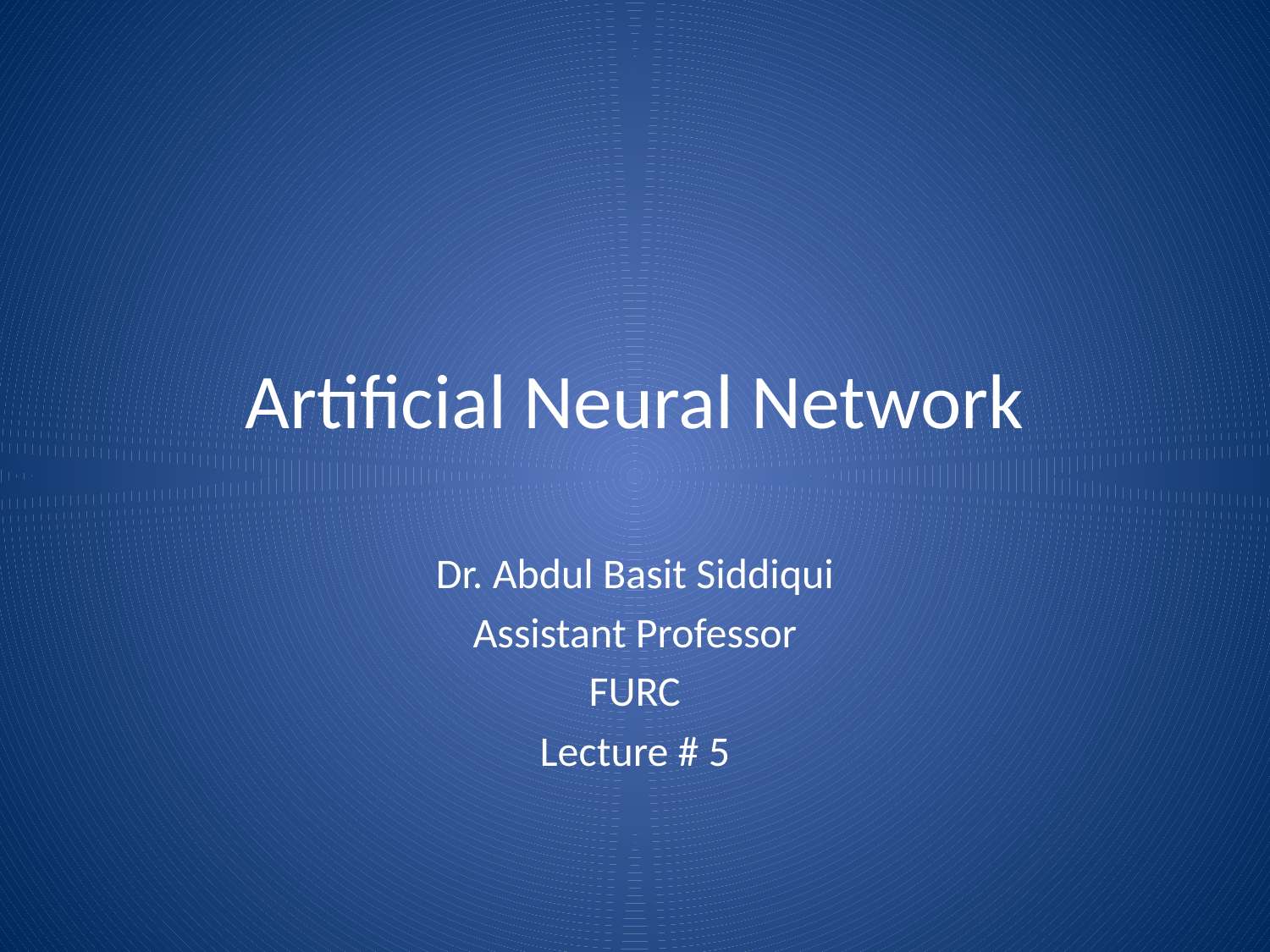

# Artificial Neural Network
Dr. Abdul Basit Siddiqui
Assistant Professor
FURC
Lecture # 5